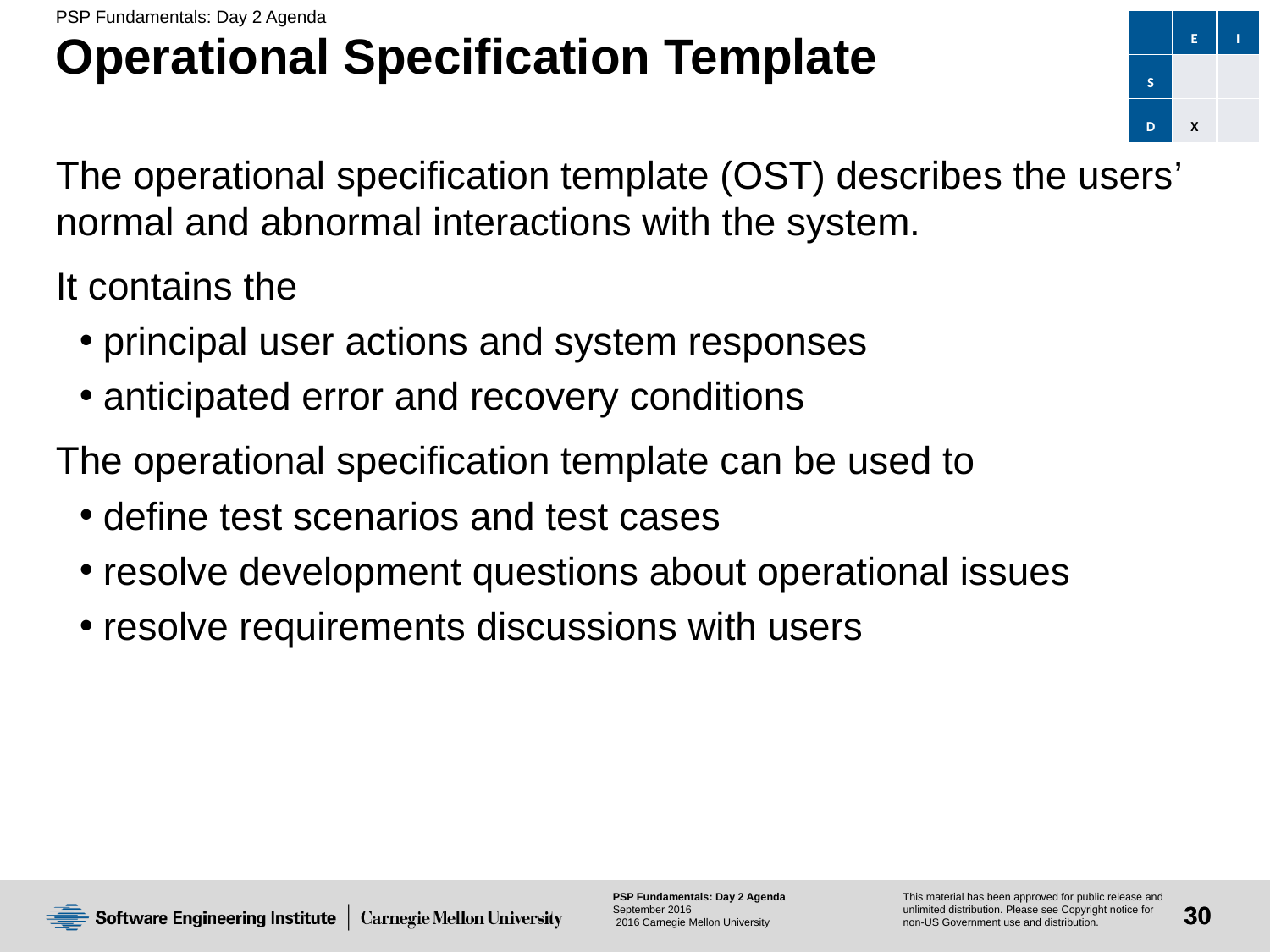

|  | E | I |
| --- | --- | --- |
| S |  |  |
| D | X |  |
# Operational Specification Template
The operational specification template (OST) describes the users’ normal and abnormal interactions with the system.
It contains the
principal user actions and system responses
anticipated error and recovery conditions
The operational specification template can be used to
define test scenarios and test cases
resolve development questions about operational issues
resolve requirements discussions with users